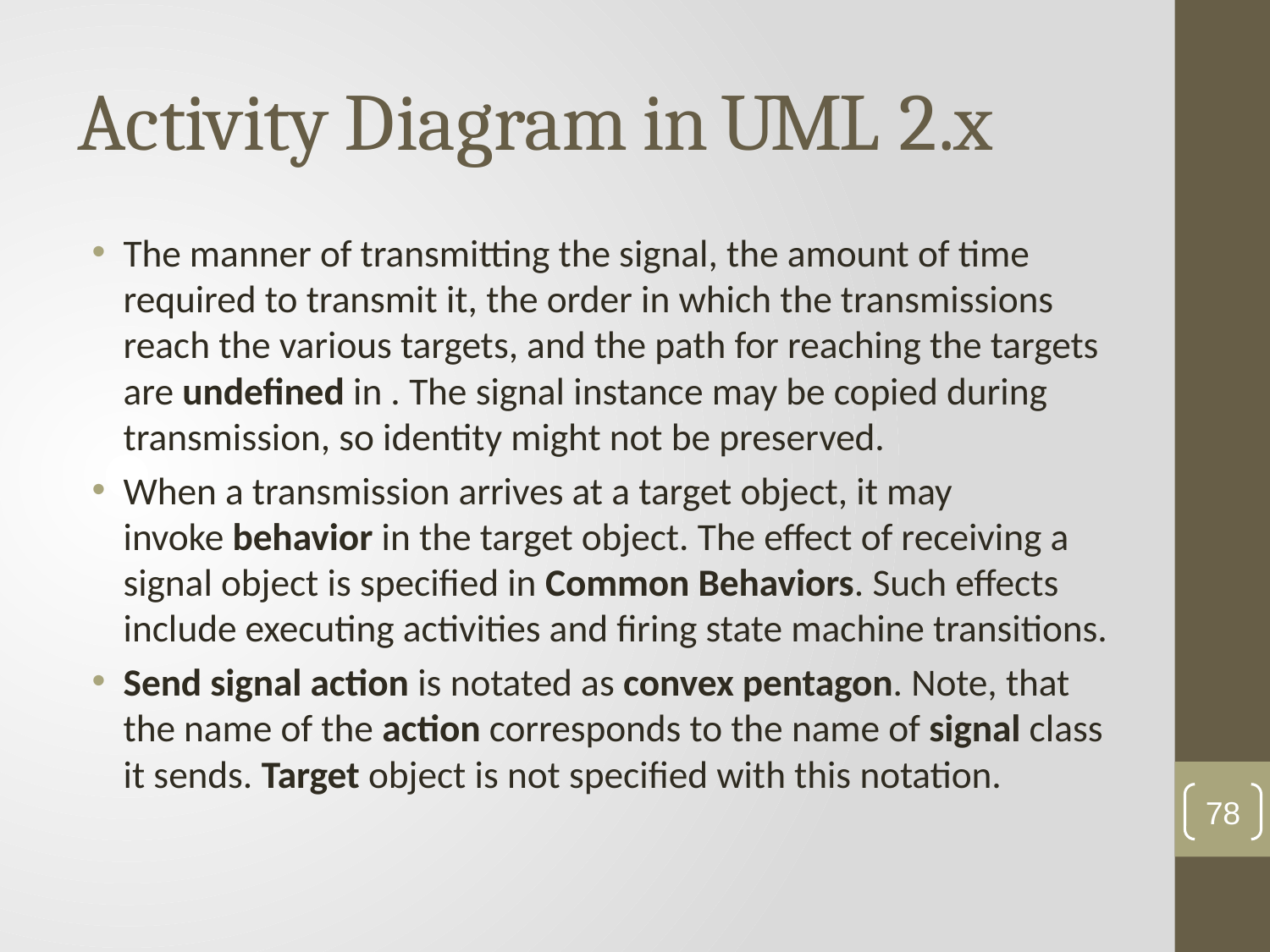

# Activity Diagram in UML 2.x
The manner of transmitting the signal, the amount of time required to transmit it, the order in which the transmissions reach the various targets, and the path for reaching the targets are undefined in . The signal instance may be copied during transmission, so identity might not be preserved.
When a transmission arrives at a target object, it may invoke behavior in the target object. The effect of receiving a signal object is specified in Common Behaviors. Such effects include executing activities and firing state machine transitions.
Send signal action is notated as convex pentagon. Note, that the name of the action corresponds to the name of signal class it sends. Target object is not specified with this notation.

78